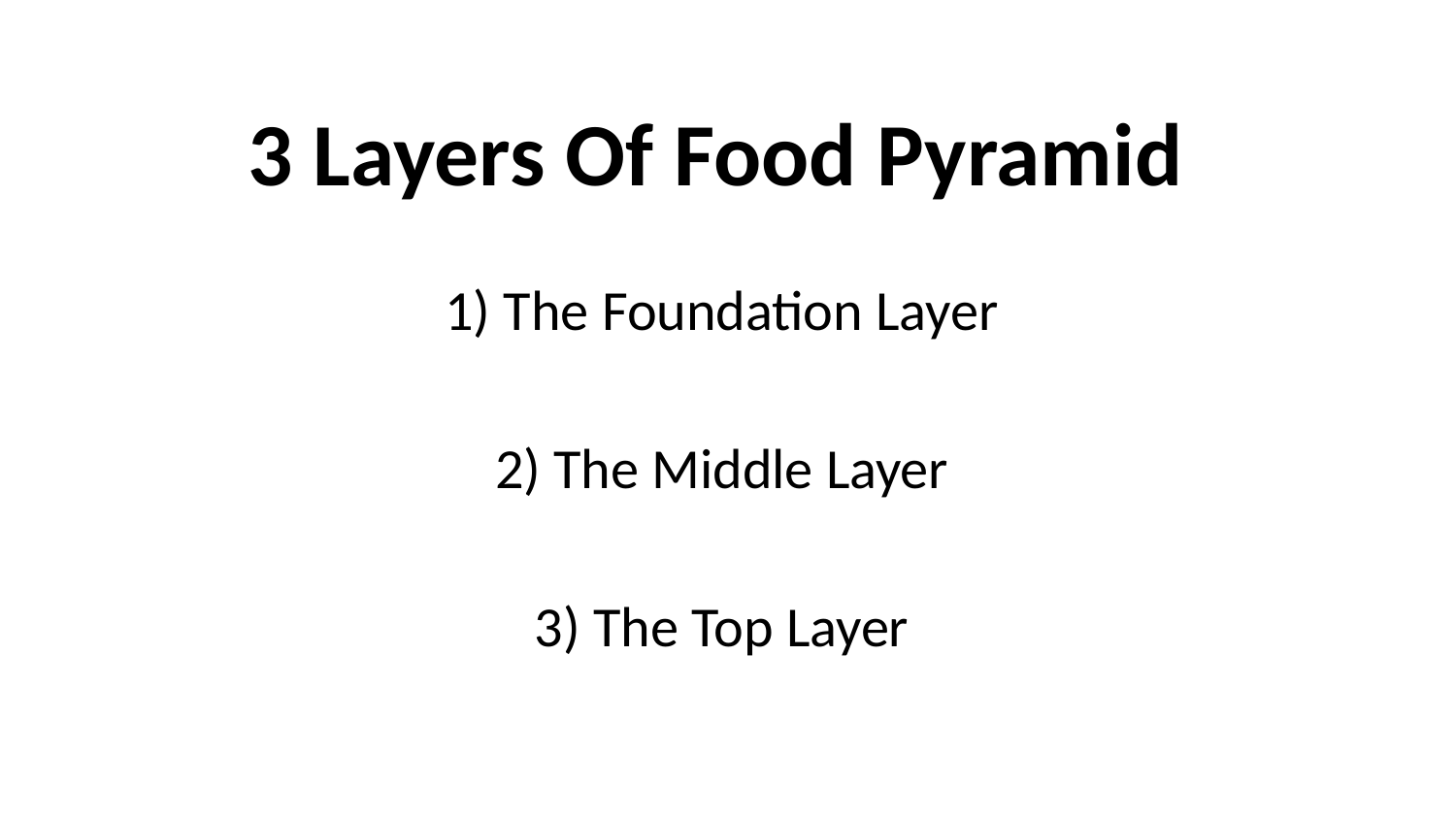

# 3 Layers Of Food Pyramid
1) The Foundation Layer

2) The Middle Layer

3) The Top Layer